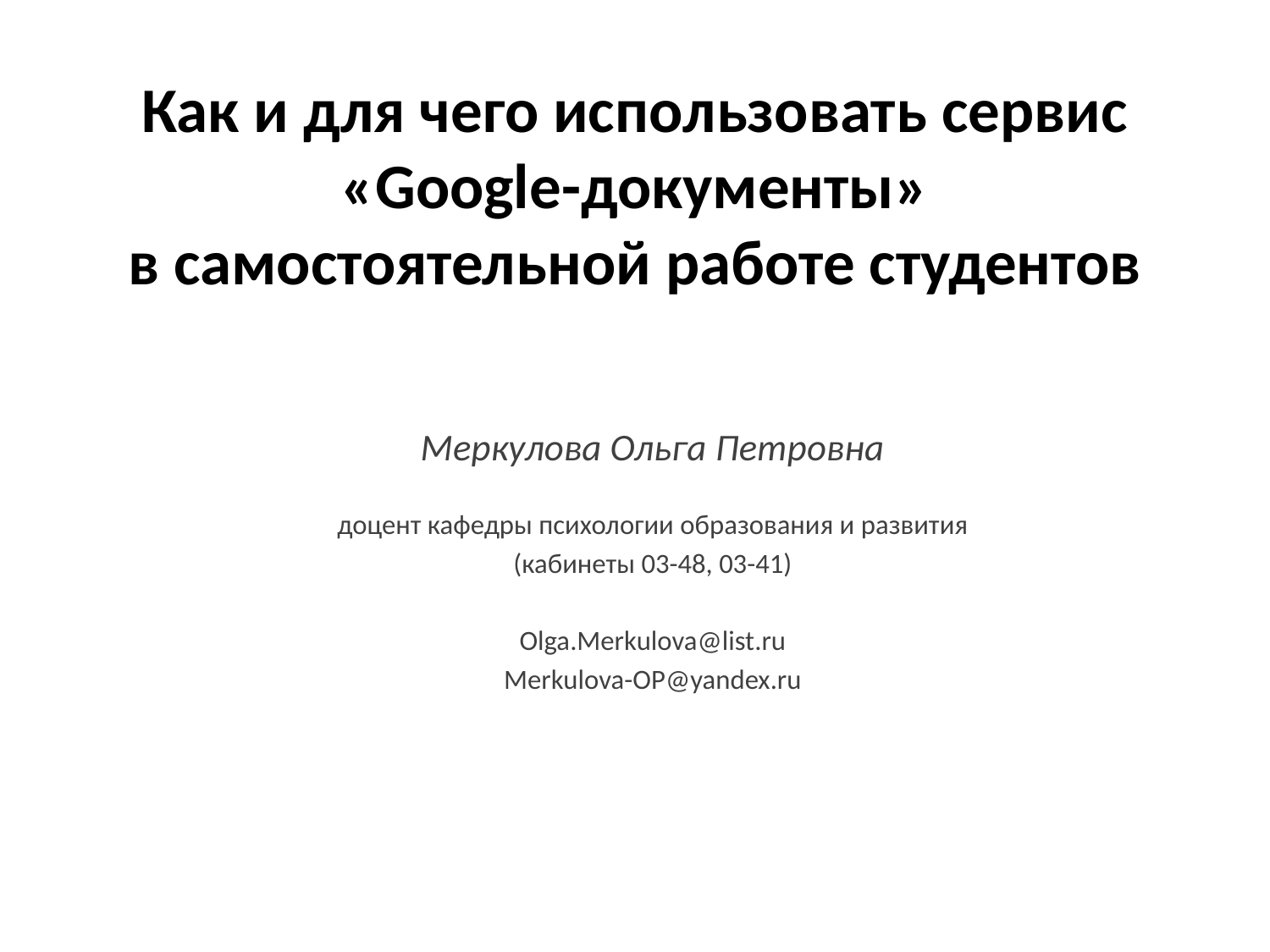

# Как и для чего использовать сервис «Google-документы» в самостоятельной работе студентов
Меркулова Ольга Петровна
доцент кафедры психологии образования и развития
(кабинеты 03-48, 03-41)

Olga.Merkulova@list.ru
Merkulova-OP@yandex.ru